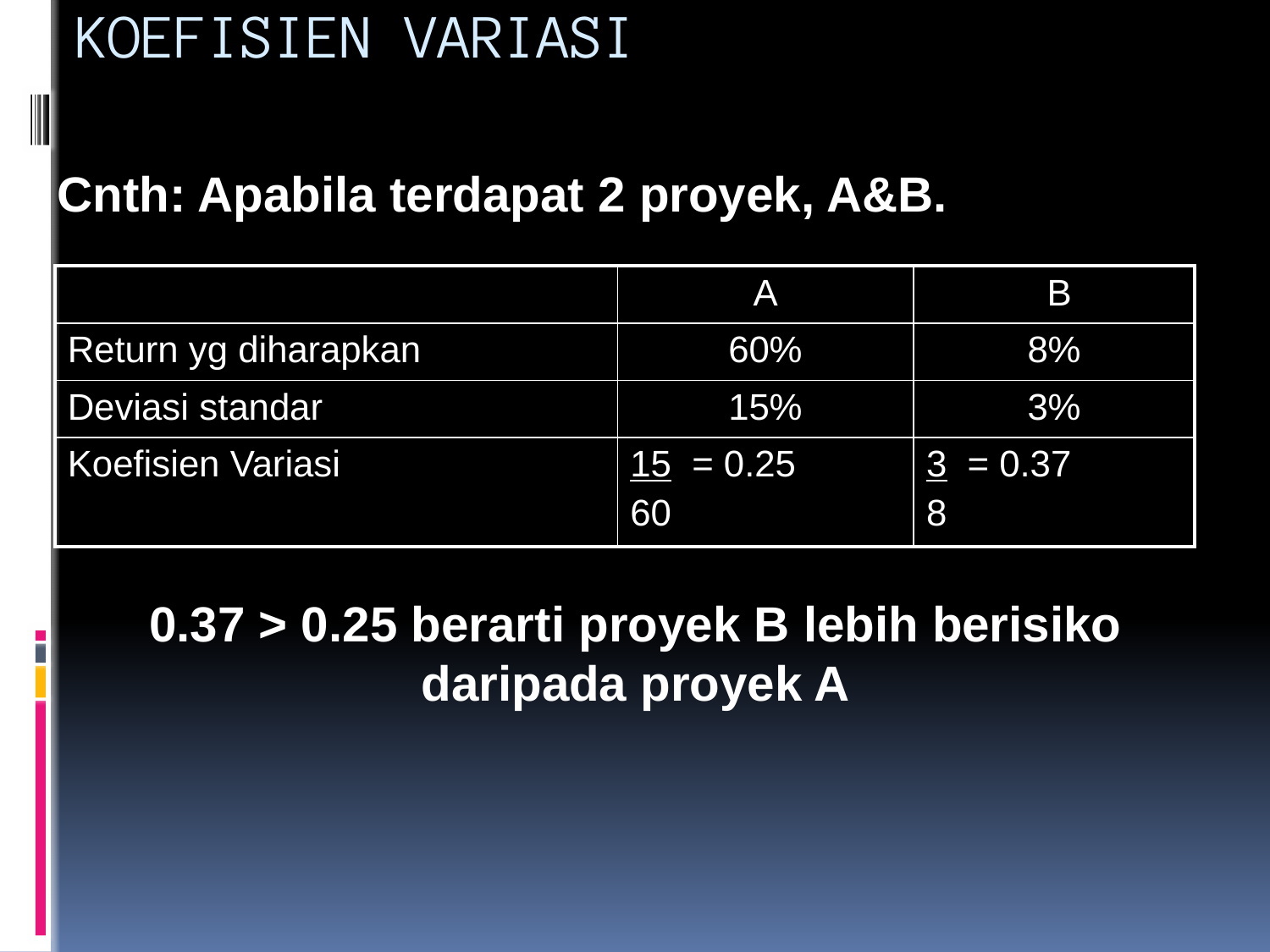

# KOEFISIEN VARIASI
Cnth: Apabila terdapat 2 proyek, A&B.
|  | A | B |
| --- | --- | --- |
| Return yg diharapkan | 60% | 8% |
| Deviasi standar | 15% | 3% |
| Koefisien Variasi | 15 = 0.25 60 | 3 = 0.37 8 |
0.37 > 0.25 berarti proyek B lebih berisiko daripada proyek A